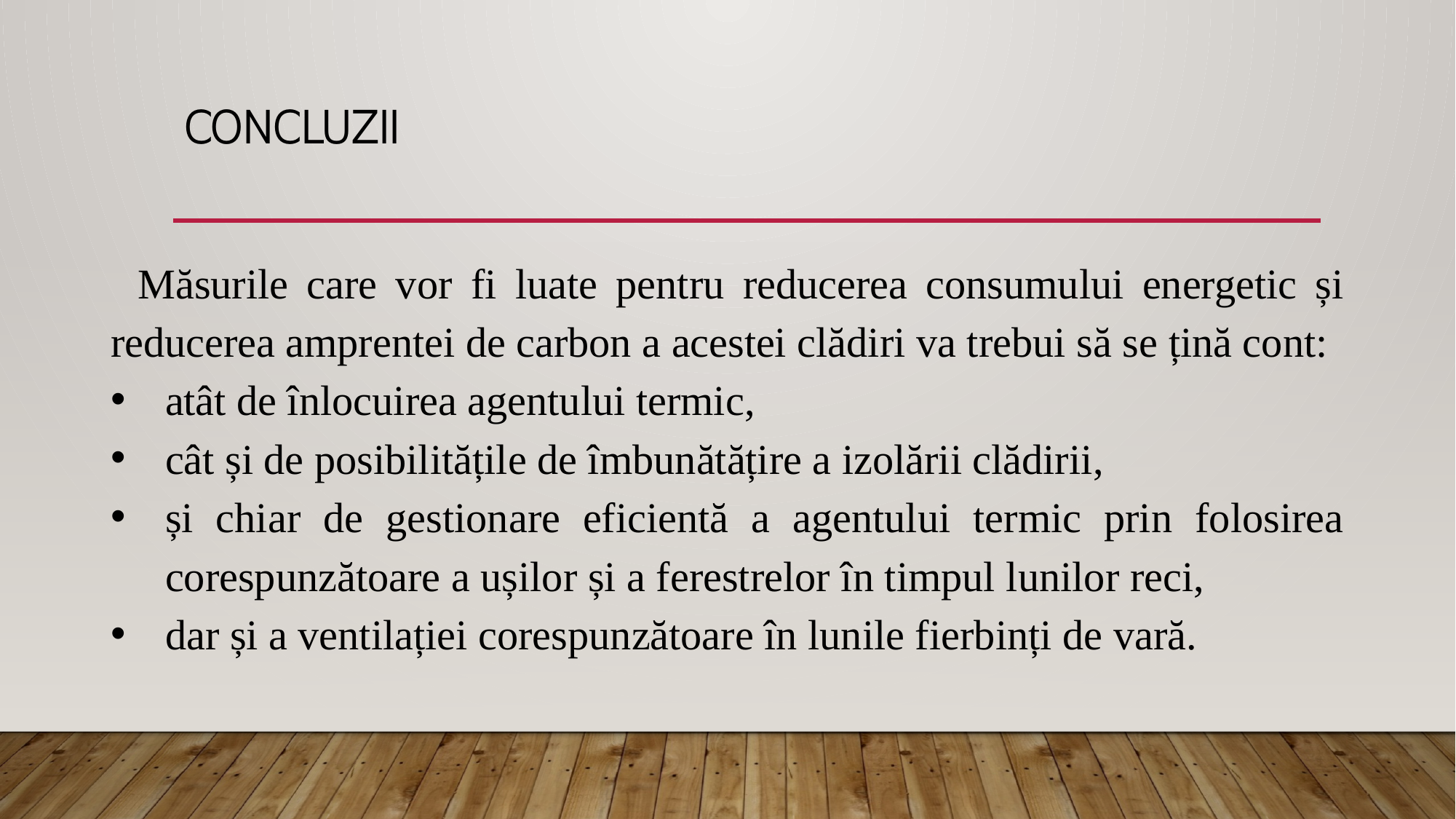

# Concluzii
Măsurile care vor fi luate pentru reducerea consumului energetic și reducerea amprentei de carbon a acestei clădiri va trebui să se țină cont:
atât de înlocuirea agentului termic,
cât și de posibilitățile de îmbunătățire a izolării clădirii,
și chiar de gestionare eficientă a agentului termic prin folosirea corespunzătoare a ușilor și a ferestrelor în timpul lunilor reci,
dar și a ventilației corespunzătoare în lunile fierbinți de vară.